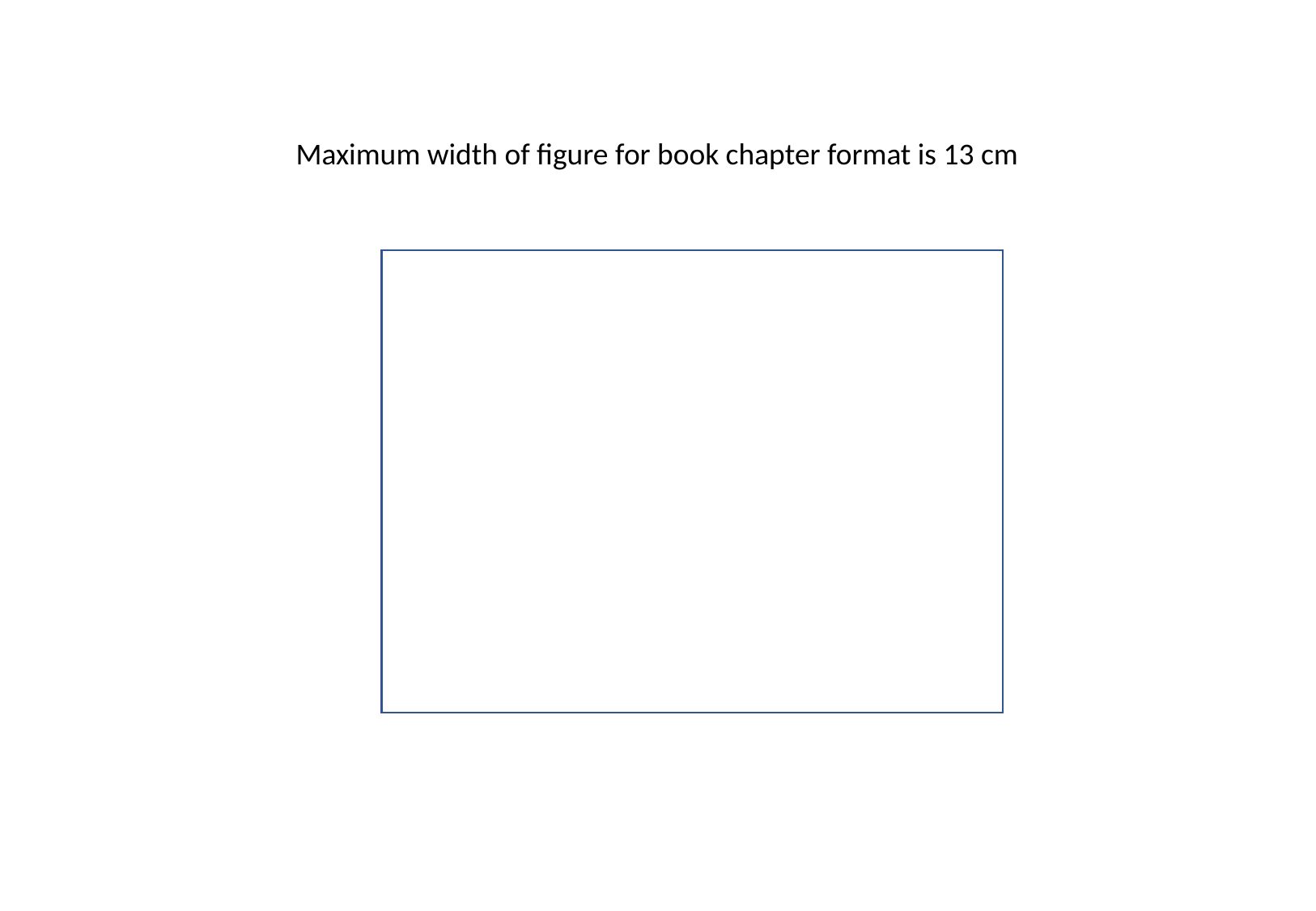

Maximum width of figure for book chapter format is 13 cm